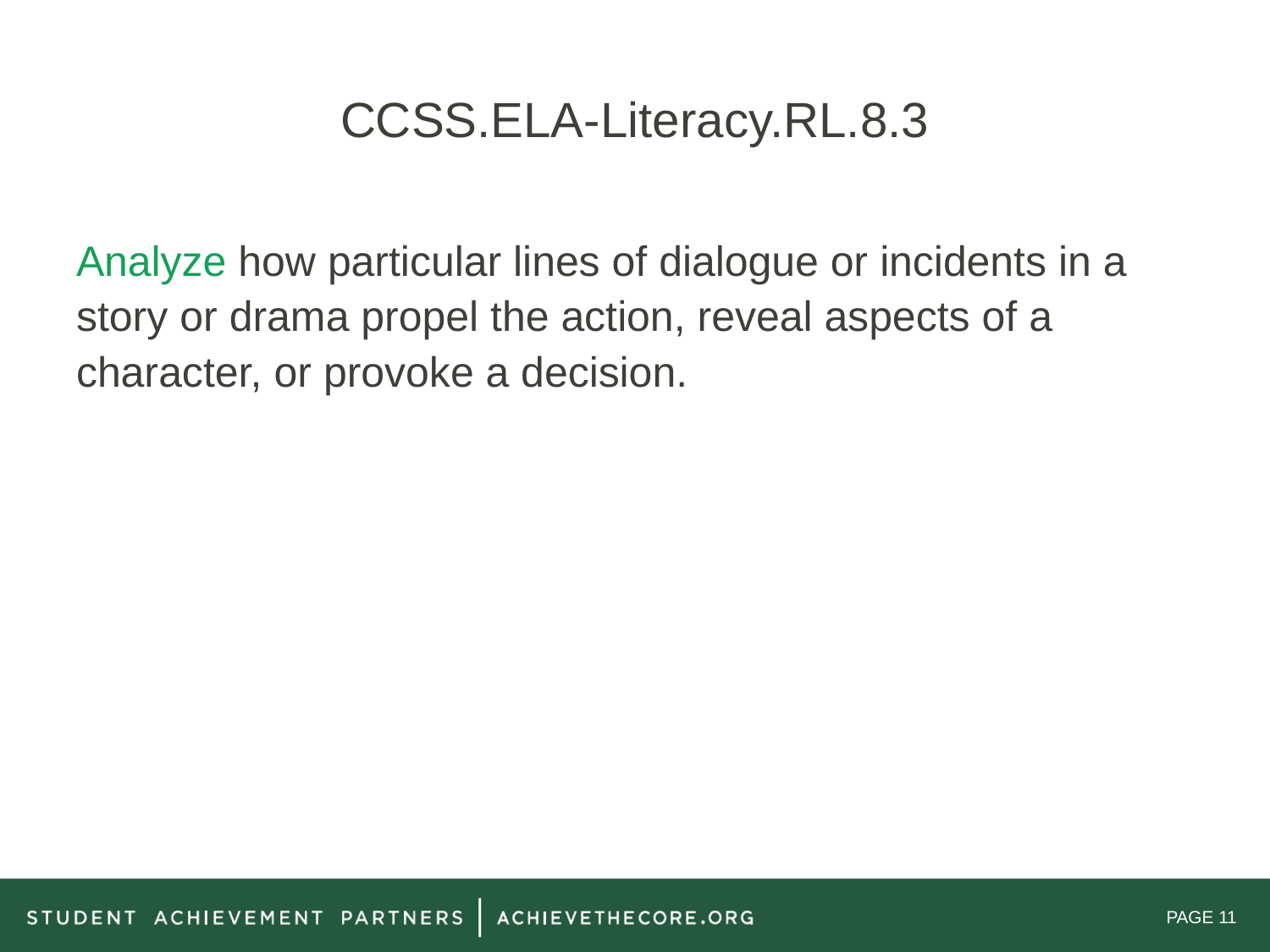

# CCSS.ELA-Literacy.RL.8.3
Analyze how particular lines of dialogue or incidents in a story or drama propel the action, reveal aspects of a character, or provoke a decision.